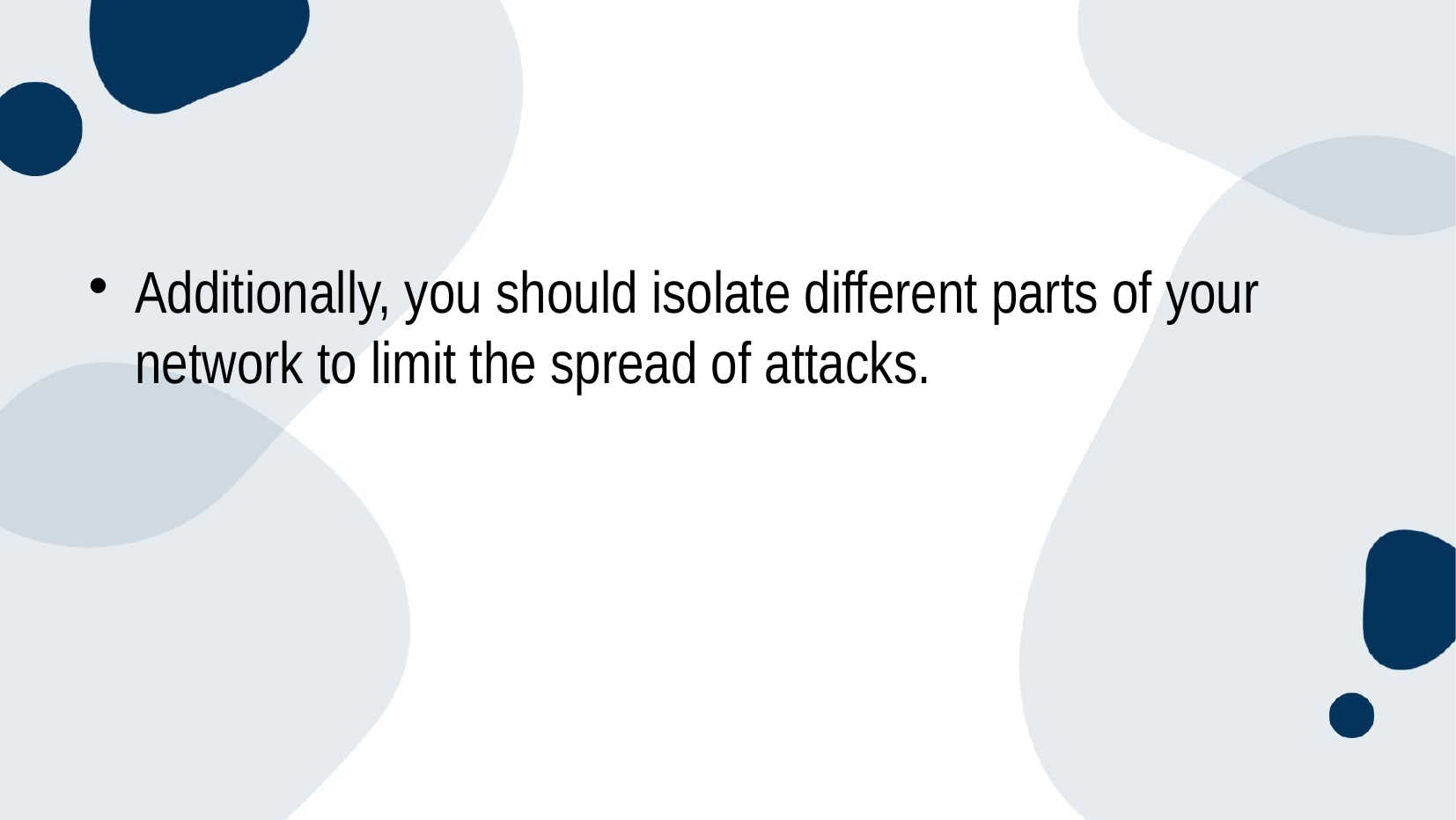

#
Additionally, you should isolate different parts of your network to limit the spread of attacks.